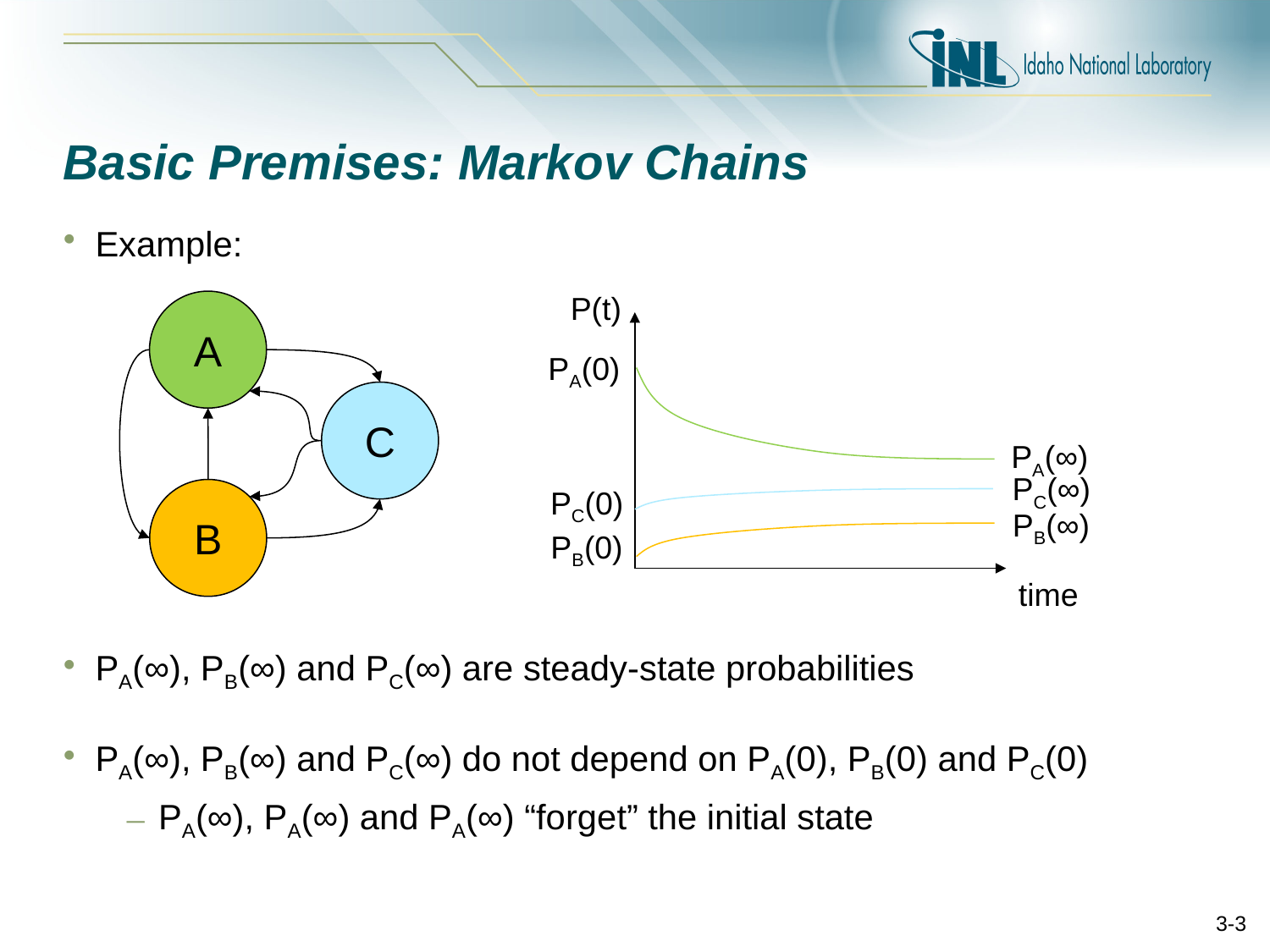

# Basic Premises: Markov Chains
Example:

PA(∞), PB(∞) and PC(∞) are steady-state probabilities

PA(∞), PB(∞) and PC(∞) do not depend on PA(0), PB(0) and PC(0)
PA(∞), PA(∞) and PA(∞) “forget” the initial state

P(t)
A
PA(0)

C
PA(∞)
PC(∞)
PC(0)
B

PB(∞)
PB(0)

time
3-3